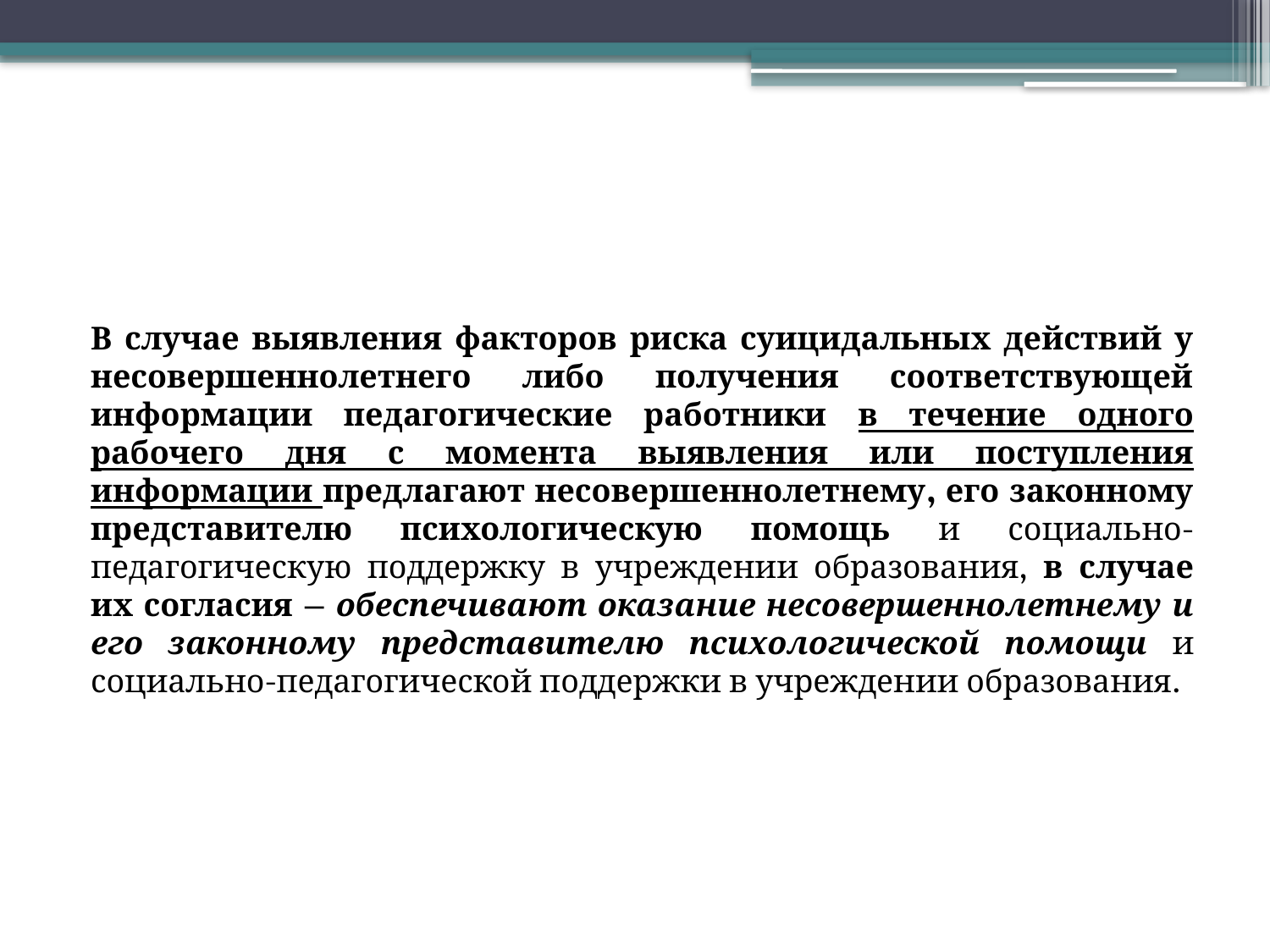

В случае выявления факторов риска суицидальных действий у несовершеннолетнего либо получения соответствующей информации педагогические работники в течение одного рабочего дня с момента выявления или поступления информации предлагают несовершеннолетнему, его законному представителю психологическую помощь и социально-педагогическую поддержку в учреждении образования, в случае их согласия – обеспечивают оказание несовершеннолетнему и его законному представителю психологической помощи и социально-педагогической поддержки в учреждении образования.